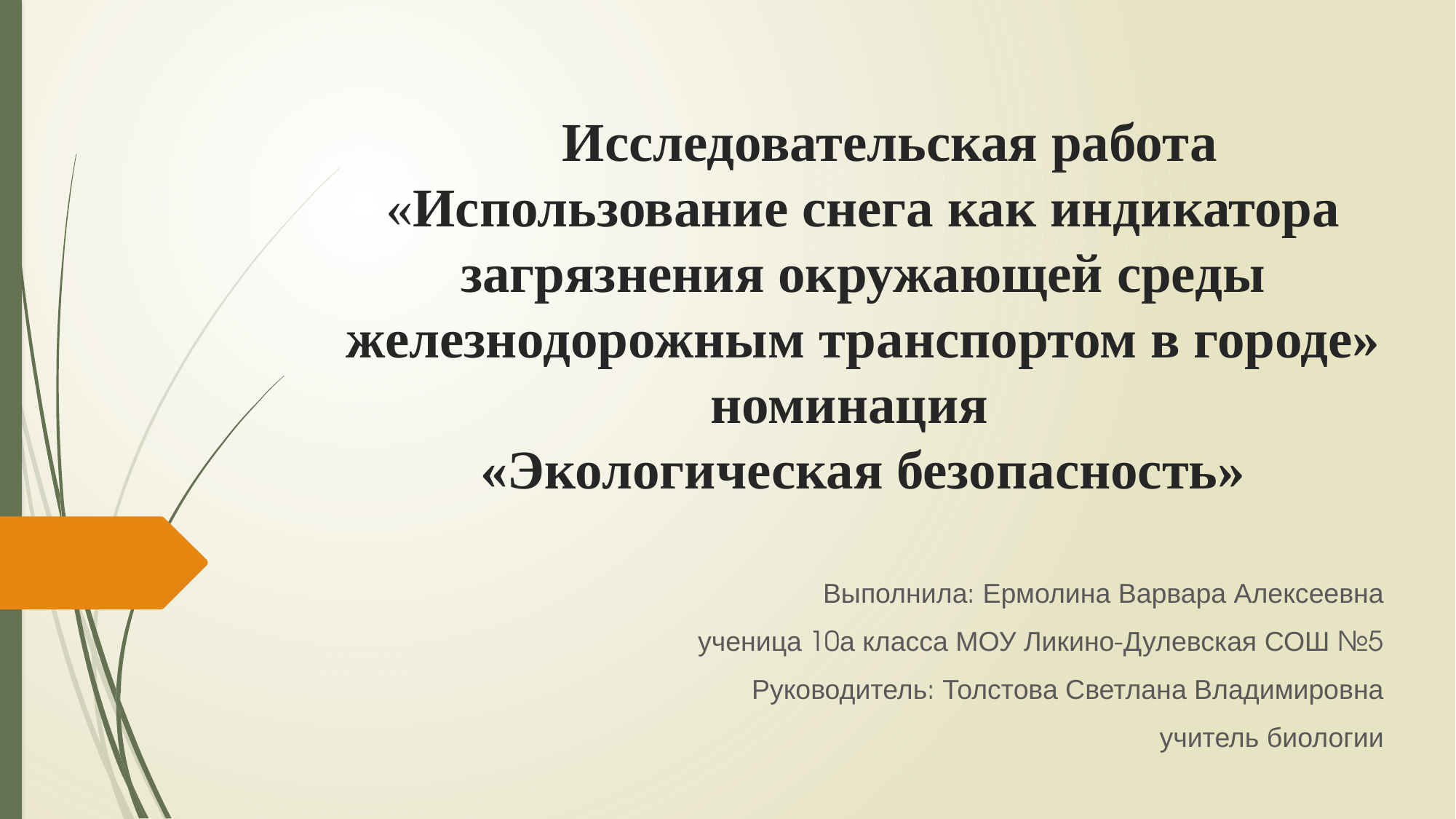

# Исследовательская работа «Использование снега как индикатора загрязнения окружающей среды железнодорожным транспортом в городе» номинация «Экологическая безопасность»

Выполнила: Ермолина Варвара Алексеевна
ученица 10а класса МОУ Ликино-Дулевская СОШ №5
Руководитель: Толстова Светлана Владимировна
учитель биологии